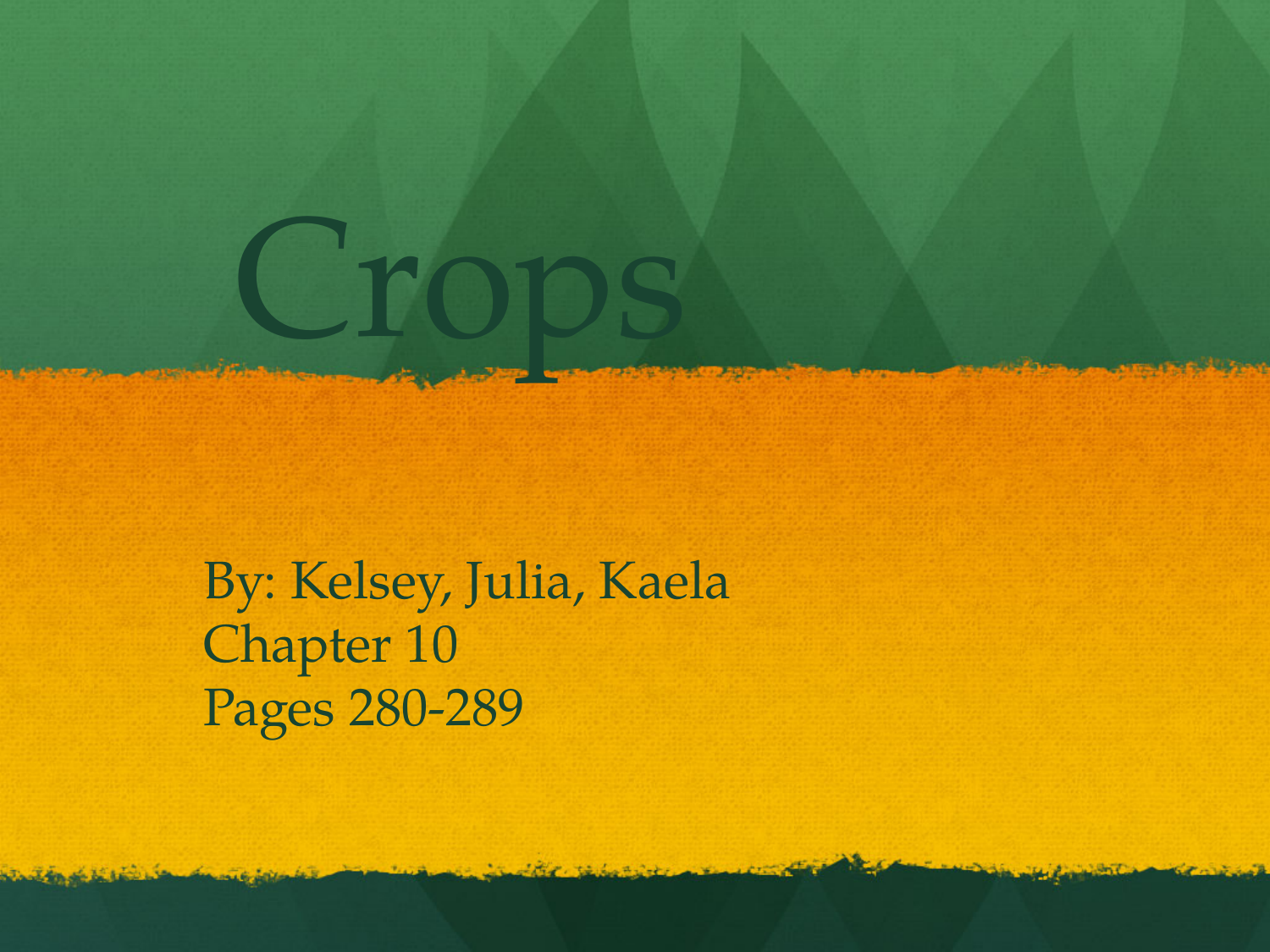

# Crops
By: Kelsey, Julia, Kaela
Chapter 10
Pages 280-289